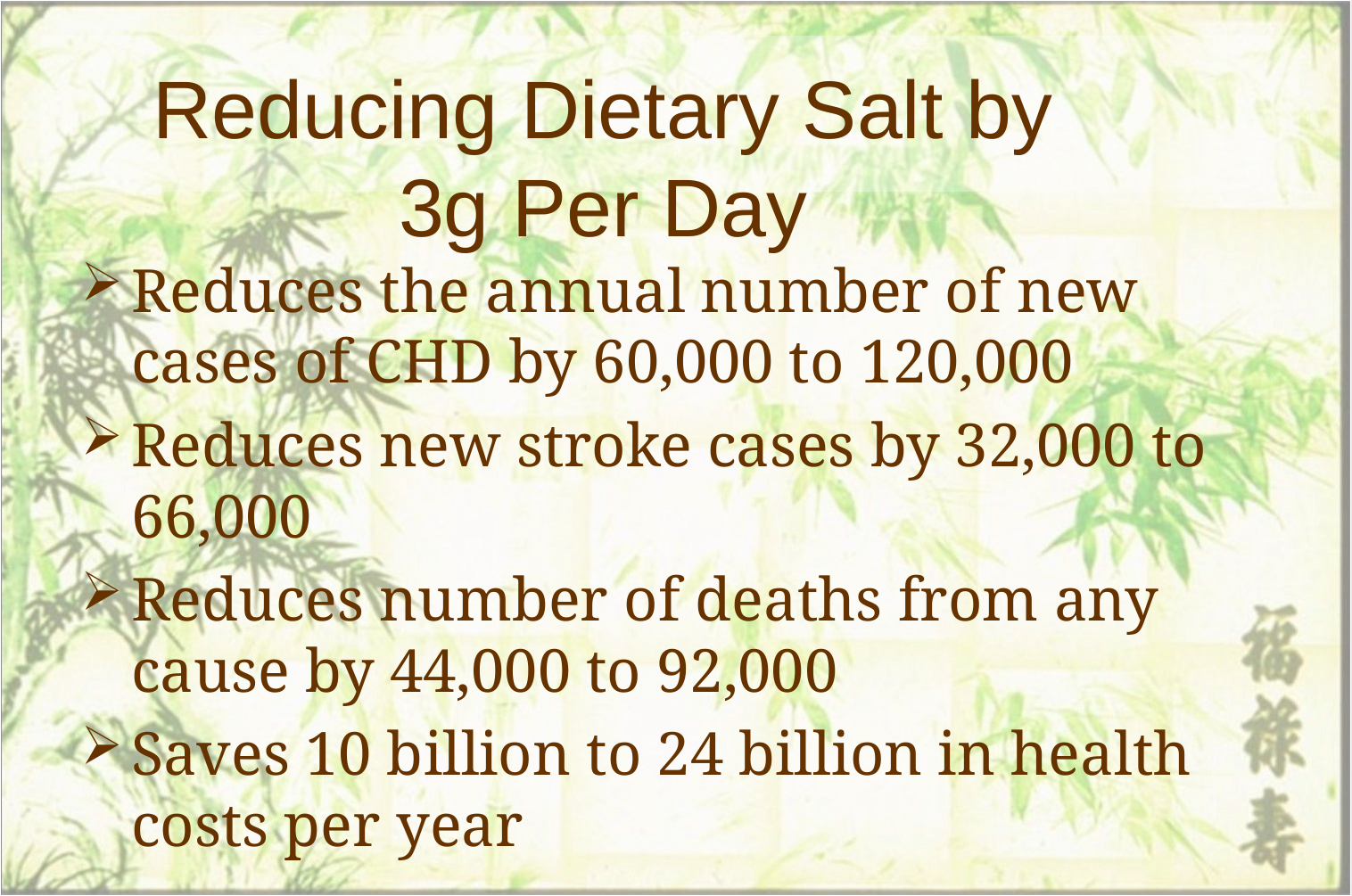

# Reducing Dietary Salt by 3g Per Day
Reduces the annual number of new cases of CHD by 60,000 to 120,000
Reduces new stroke cases by 32,000 to 66,000
Reduces number of deaths from any cause by 44,000 to 92,000
Saves 10 billion to 24 billion in health costs per year